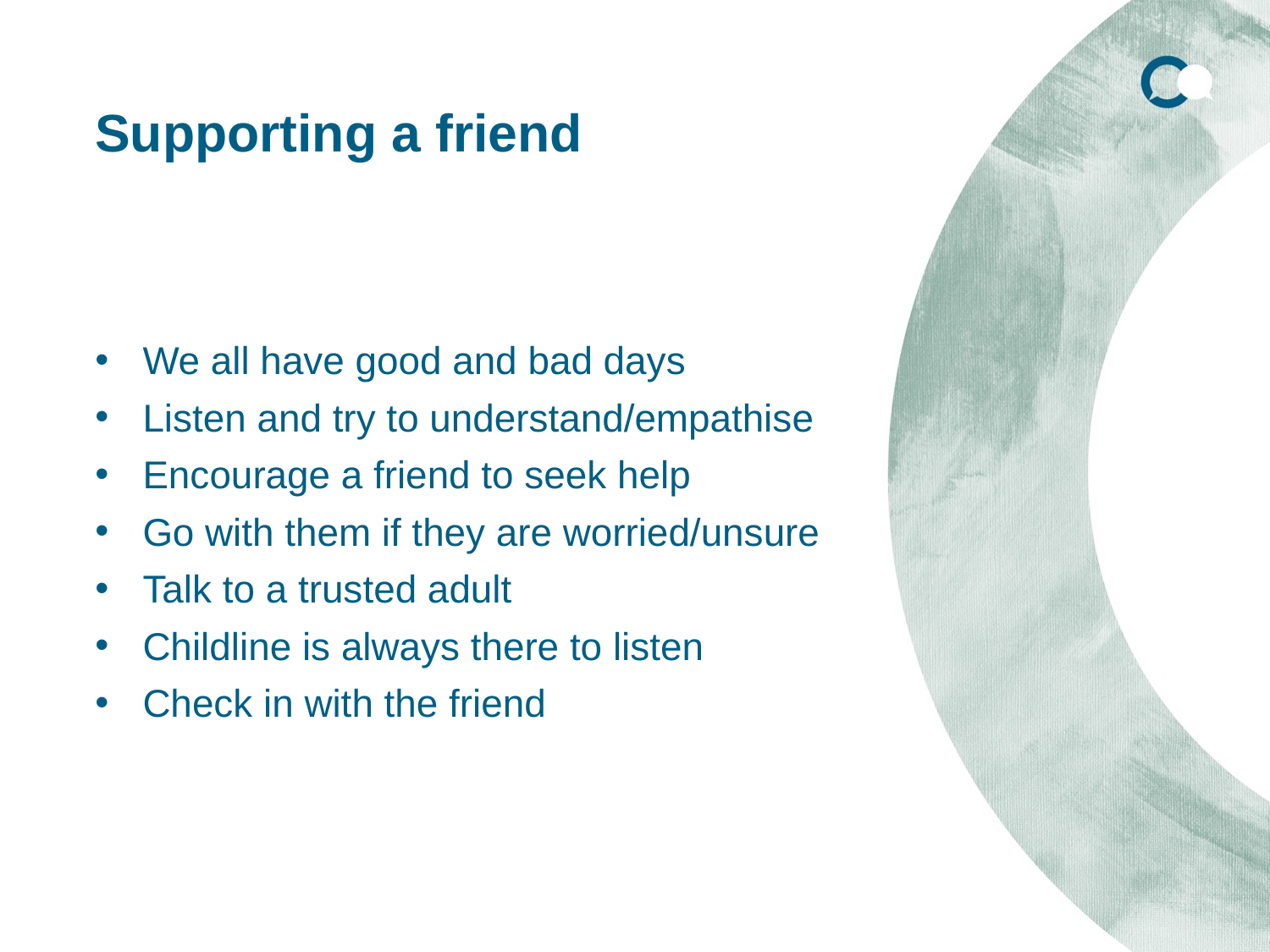

# Supporting a friend
We all have good and bad days
Listen and try to understand/empathise
Encourage a friend to seek help
Go with them if they are worried/unsure
Talk to a trusted adult
Childline is always there to listen
Check in with the friend